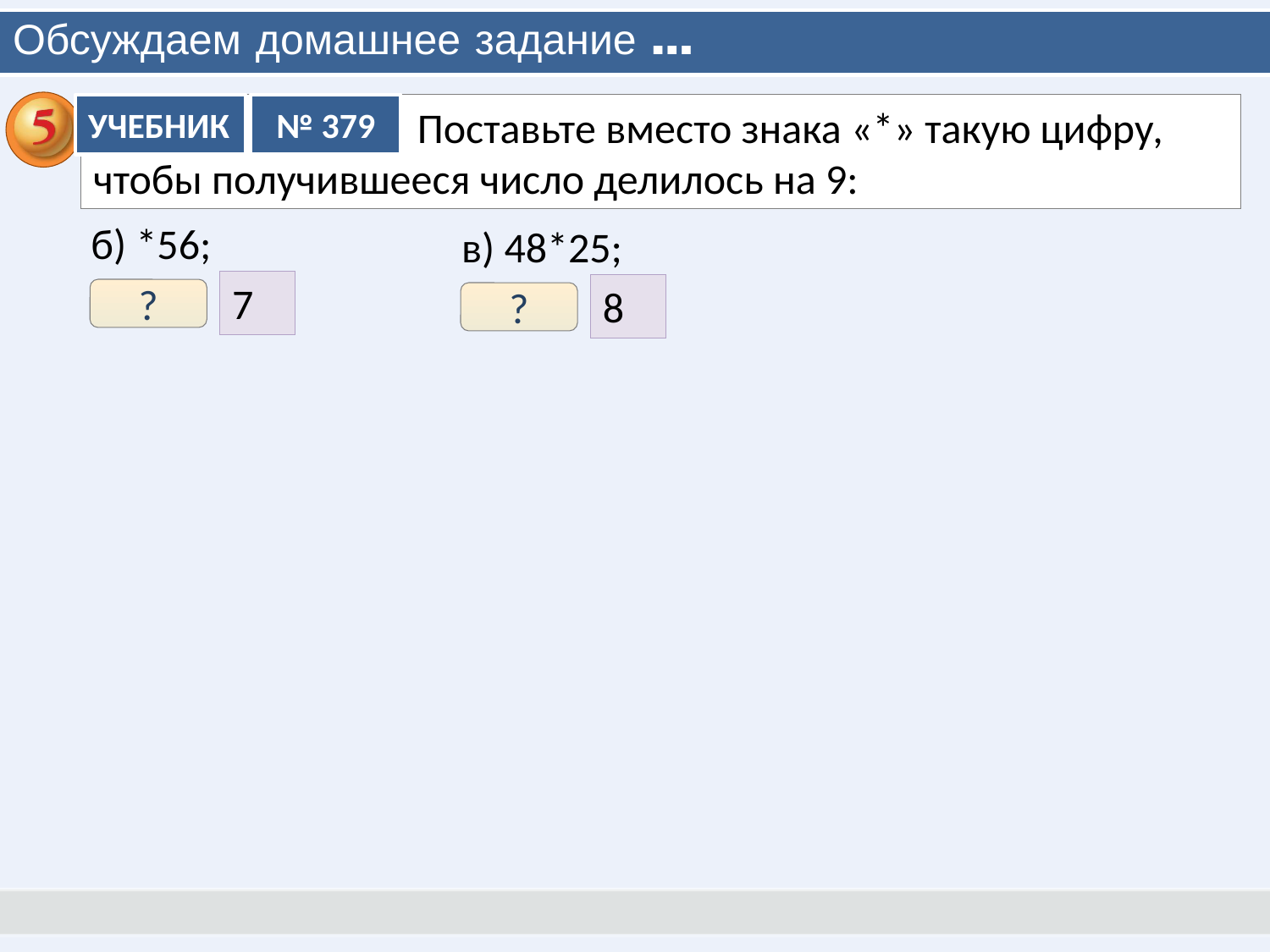

# Обсуждаем домашнее задание …

УЧЕБНИК
                                  Поставьте вместо знака «*» такую цифру, чтобы получившееся число делилось на 9:
№ 379
б) *56;
в) 48*25;
7
8
?
?